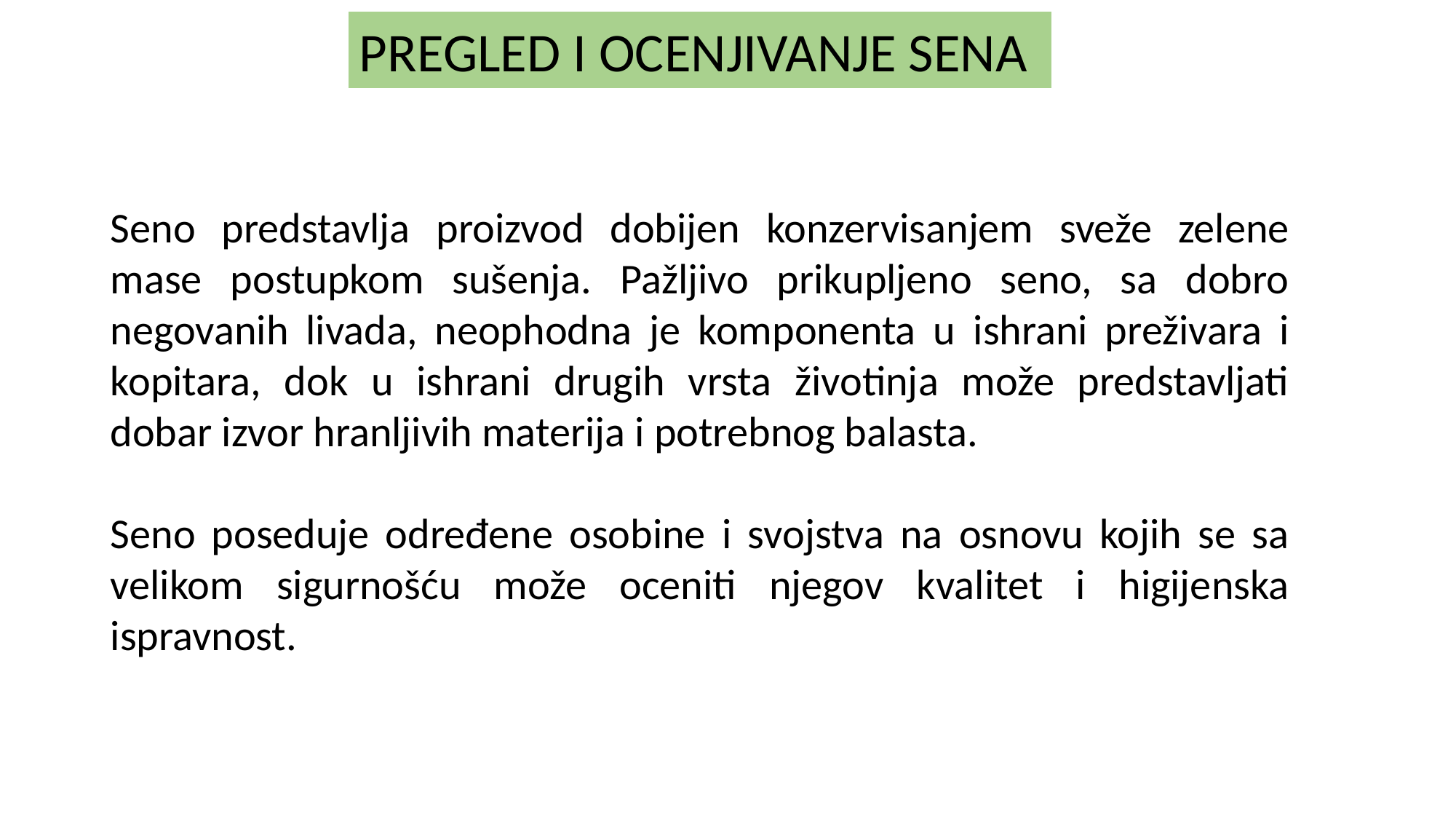

PREGLED I OCENJIVANJE SENA
Seno predstavlja proizvod dobijen konzervisanjem sveže zelene mase postupkom sušenja. Pažljivo prikupljeno seno, sa dobro negovanih livada, neophodna je komponenta u ishrani preživara i kopitara, dok u ishrani drugih vrsta životinja može predstavljati dobar izvor hranljivih materija i potrebnog balasta.

Seno poseduje određene osobine i svojstva na osnovu kojih se sa velikom sigurnošću može oceniti njegov kvalitet i higijenska ispravnost.